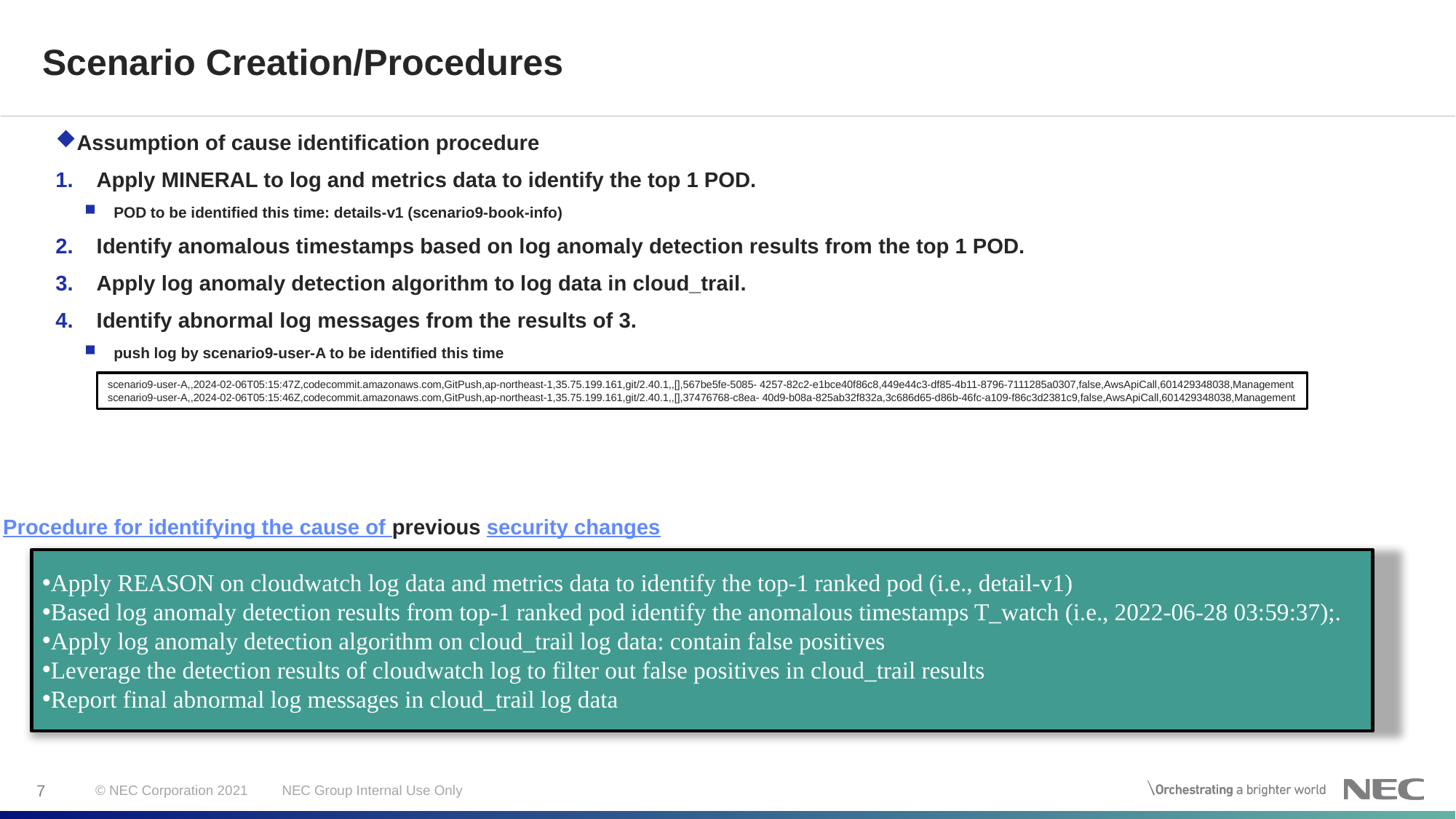

# Scenario Creation/Procedures
Assumption of cause identification procedure
Apply MINERAL to log and metrics data to identify the top 1 POD.
POD to be identified this time: details-v1 (scenario9-book-info)
Identify anomalous timestamps based on log anomaly detection results from the top 1 POD.
Apply log anomaly detection algorithm to log data in cloud_trail.
Identify abnormal log messages from the results of 3.
push log by scenario9-user-A to be identified this time
scenario9-user-A,,2024-02-06T05:15:47Z,codecommit.amazonaws.com,GitPush,ap-northeast-1,35.75.199.161,git/2.40.1,,[],567be5fe-5085- 4257-82c2-e1bce40f86c8,449e44c3-df85-4b11-8796-7111285a0307,false,AwsApiCall,601429348038,Management
scenario9-user-A,,2024-02-06T05:15:46Z,codecommit.amazonaws.com,GitPush,ap-northeast-1,35.75.199.161,git/2.40.1,,[],37476768-c8ea- 40d9-b08a-825ab32f832a,3c686d65-d86b-46fc-a109-f86c3d2381c9,false,AwsApiCall,601429348038,Management
Reference: Procedure for identifying the cause of previous security changes
Apply REASON on cloudwatch log data and metrics data to identify the top-1 ranked pod (i.e., detail-v1)
Based log anomaly detection results from top-1 ranked pod identify the anomalous timestamps T_watch (i.e., 2022-06-28 03:59:37);.
Apply log anomaly detection algorithm on cloud_trail log data: contain false positives
Leverage the detection results of cloudwatch log to filter out false positives in cloud_trail results
Report final abnormal log messages in cloud_trail log data